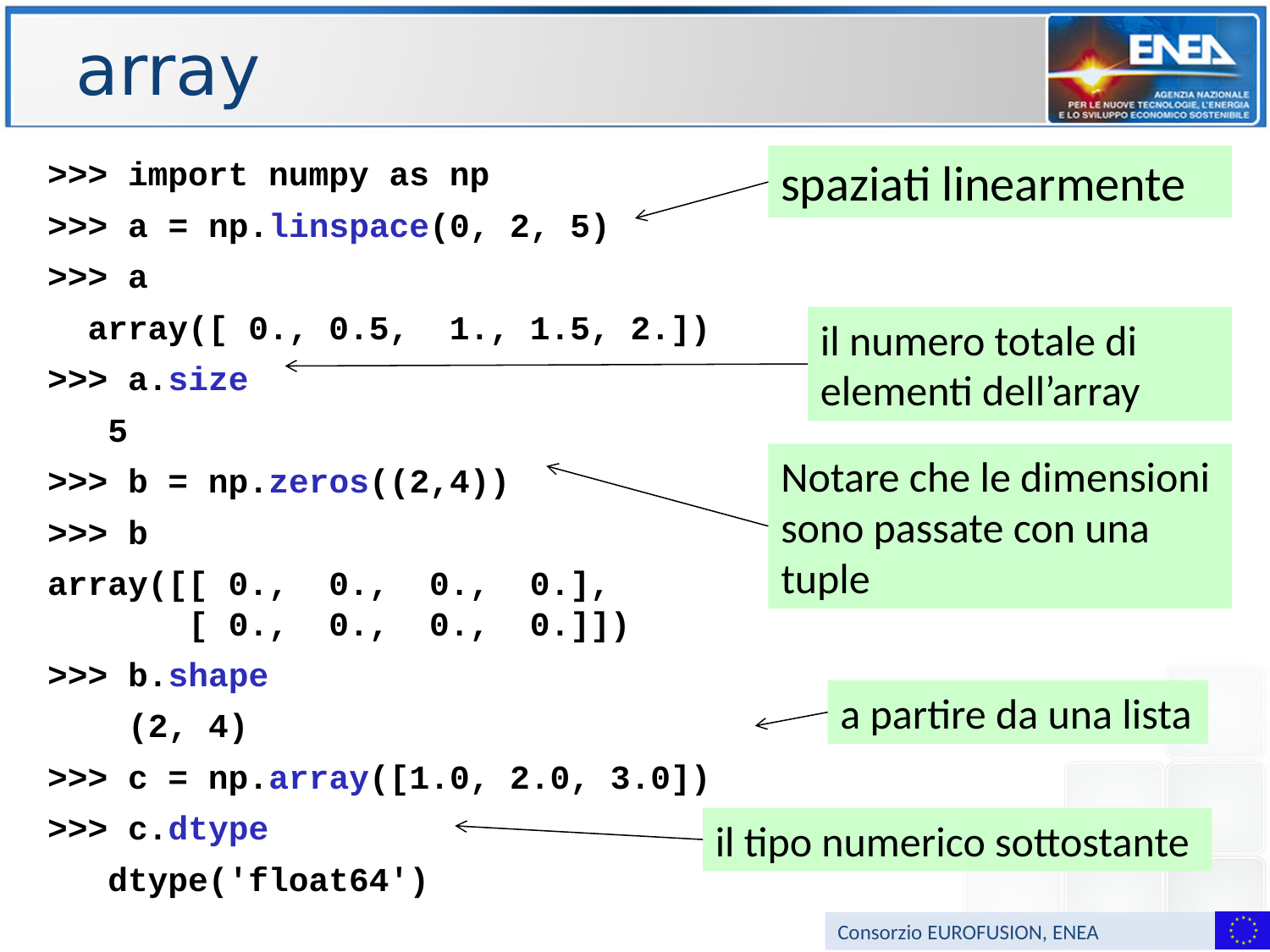

# array
spaziati linearmente
>>> import numpy as np
>>> a = np.linspace(0, 2, 5)
>>> a
  array([ 0., 0.5,  1., 1.5, 2.])
>>> a.size
   5
>>> b = np.zeros((2,4))
>>> b
array([[ 0.,  0.,  0.,  0.],
       [ 0.,  0.,  0.,  0.]])
>>> b.shape
    (2, 4)
>>> c = np.array([1.0, 2.0, 3.0])
>>> c.dtype
   dtype('float64')
il numero totale di elementi dell’array
Notare che le dimensioni sono passate con una tuple
a partire da una lista
il tipo numerico sottostante